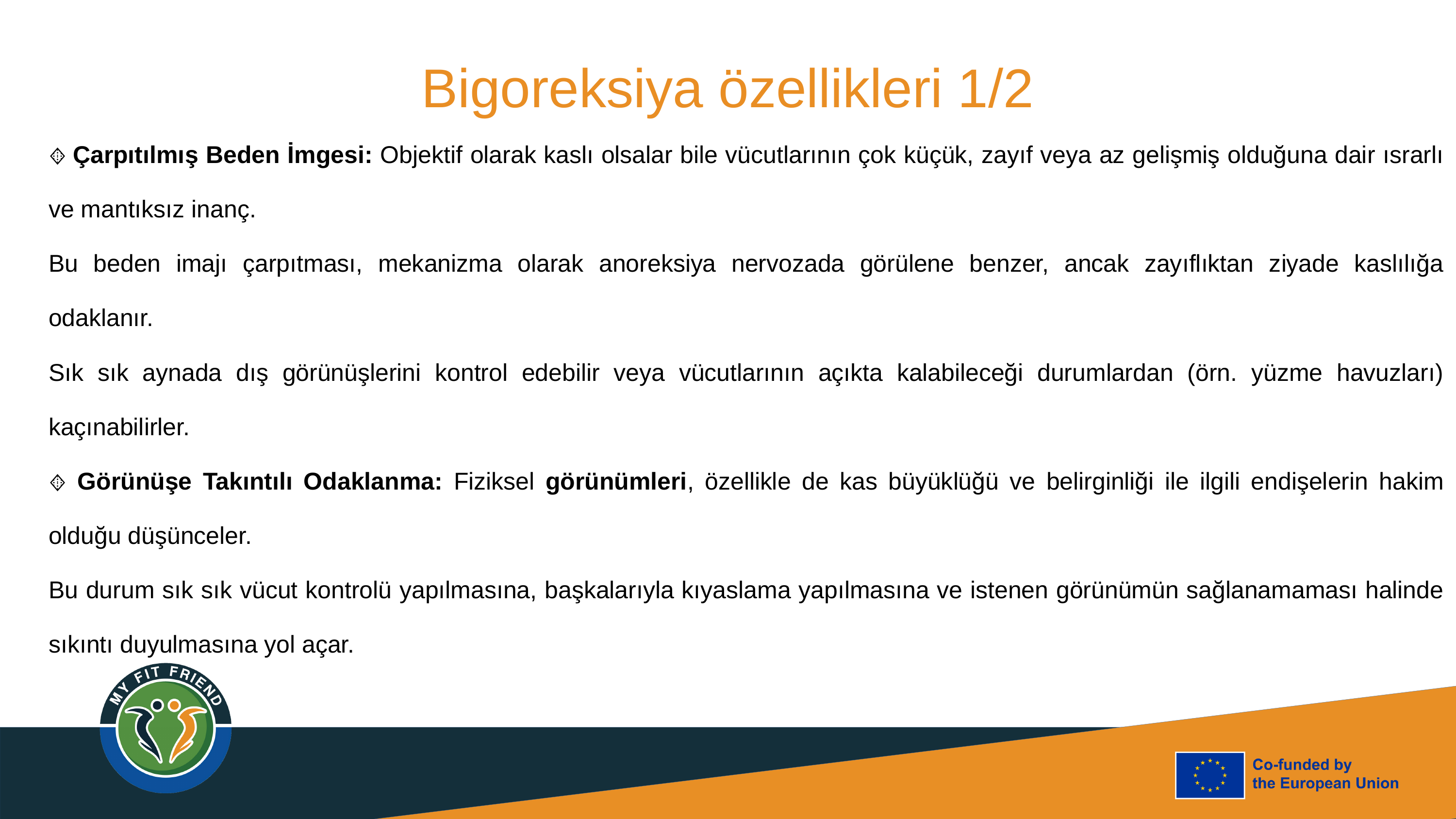

Bigoreksiya özellikleri 1/2
🔸 Çarpıtılmış Beden İmgesi: Objektif olarak kaslı olsalar bile vücutlarının çok küçük, zayıf veya az gelişmiş olduğuna dair ısrarlı ve mantıksız inanç.
Bu beden imajı çarpıtması, mekanizma olarak anoreksiya nervozada görülene benzer, ancak zayıflıktan ziyade kaslılığa odaklanır.
Sık sık aynada dış görünüşlerini kontrol edebilir veya vücutlarının açıkta kalabileceği durumlardan (örn. yüzme havuzları) kaçınabilirler.
🔸 Görünüşe Takıntılı Odaklanma: Fiziksel görünümleri, özellikle de kas büyüklüğü ve belirginliği ile ilgili endişelerin hakim olduğu düşünceler.
Bu durum sık sık vücut kontrolü yapılmasına, başkalarıyla kıyaslama yapılmasına ve istenen görünümün sağlanamaması halinde sıkıntı duyulmasına yol açar.